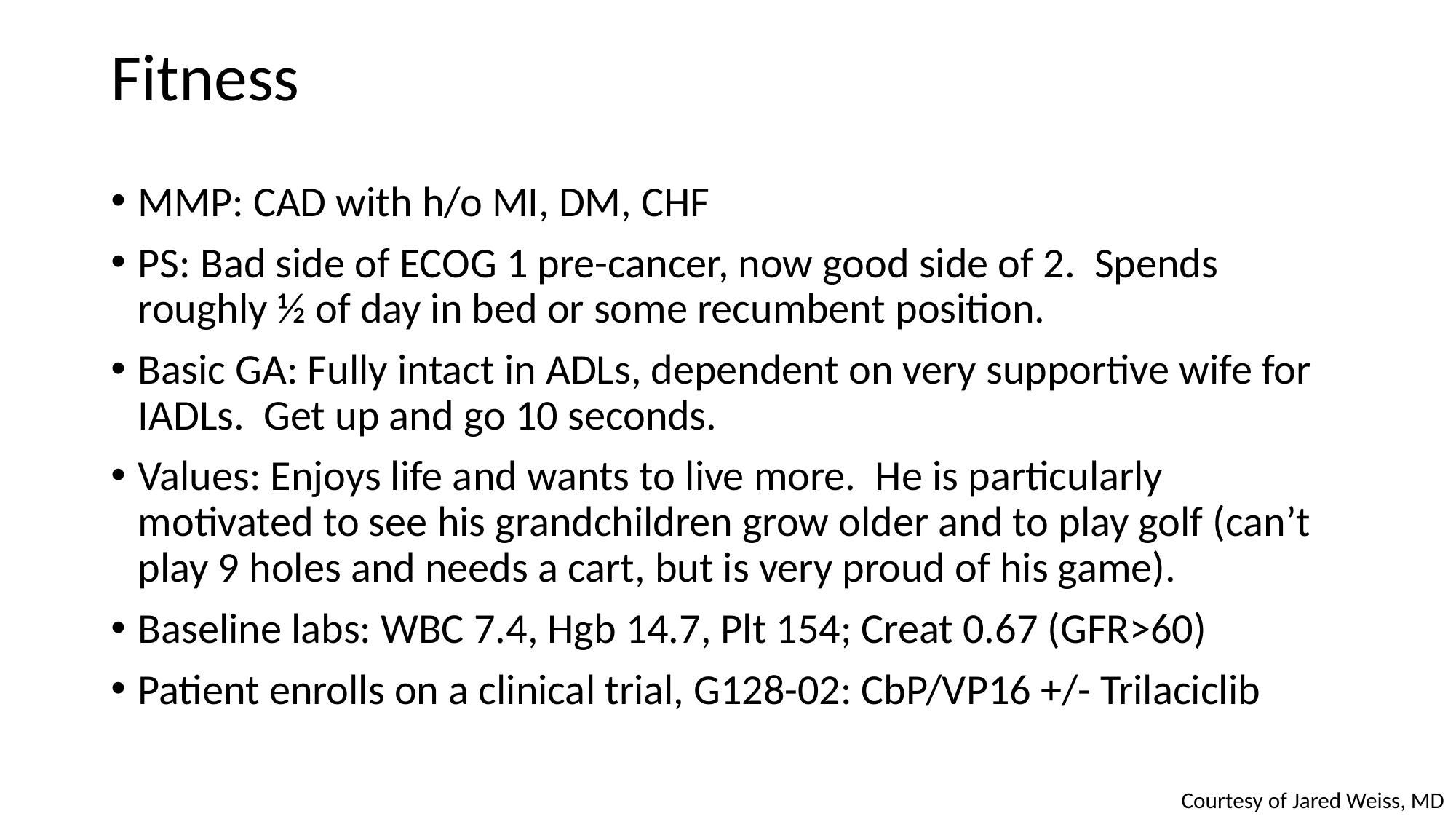

# Fitness
MMP: CAD with h/o MI, DM, CHF
PS: Bad side of ECOG 1 pre-cancer, now good side of 2.  Spends roughly ½ of day in bed or some recumbent position.
Basic GA: Fully intact in ADLs, dependent on very supportive wife for IADLs.  Get up and go 10 seconds.
Values: Enjoys life and wants to live more.  He is particularly motivated to see his grandchildren grow older and to play golf (can’t play 9 holes and needs a cart, but is very proud of his game).
Baseline labs: WBC 7.4, Hgb 14.7, Plt 154; Creat 0.67 (GFR>60)
Patient enrolls on a clinical trial, G128-02: CbP/VP16 +/- Trilaciclib
Courtesy of Jared Weiss, MD